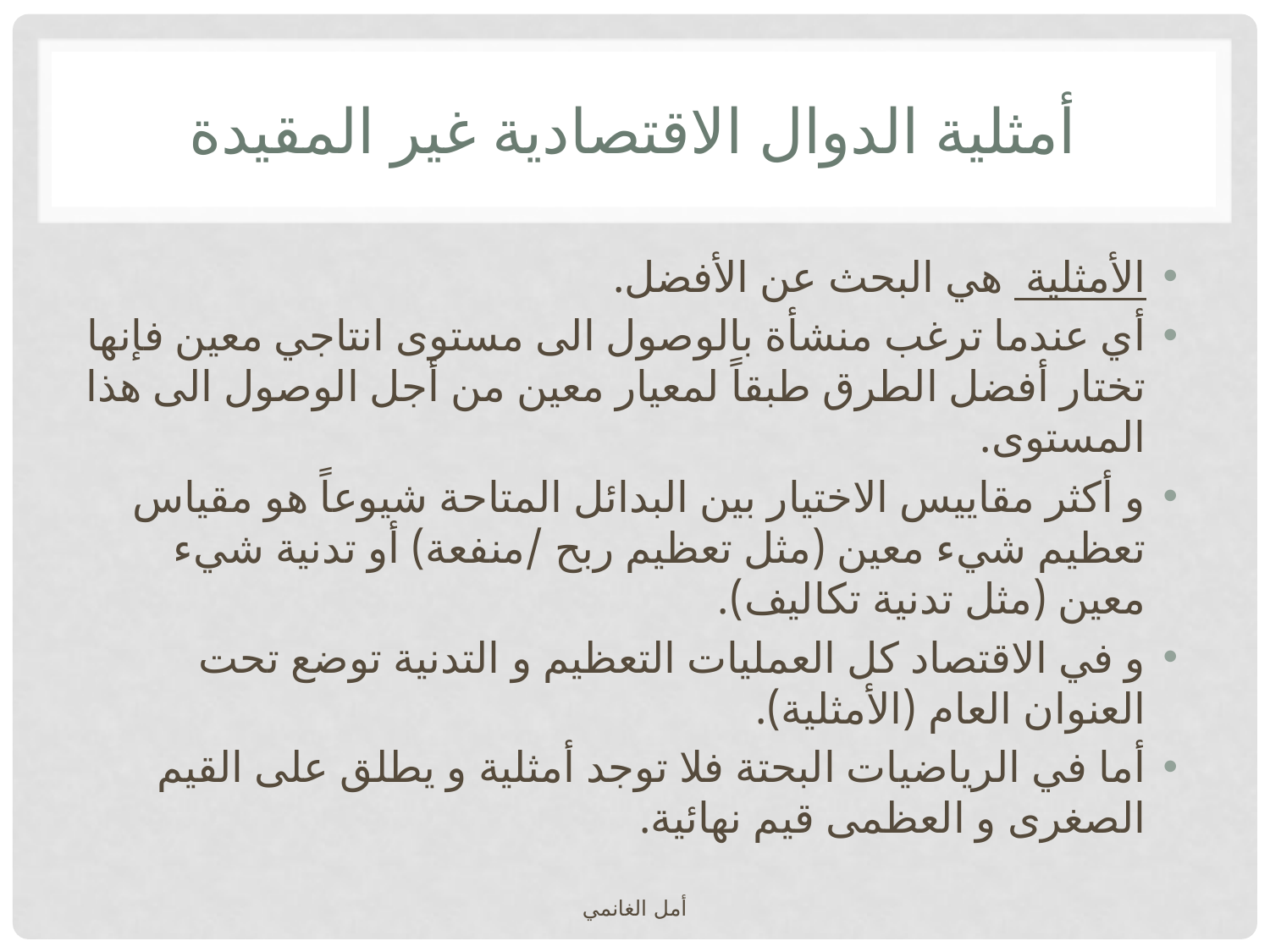

# أمثلية الدوال الاقتصادية غير المقيدة
الأمثلية  هي البحث عن الأفضل.
أي عندما ترغب منشأة بالوصول الى مستوى انتاجي معين فإنها تختار أفضل الطرق طبقاً لمعيار معين من أجل الوصول الى هذا المستوى.
و أكثر مقاييس الاختيار بين البدائل المتاحة شيوعاً هو مقياس تعظيم شيء معين (مثل تعظيم ربح /منفعة) أو تدنية شيء معين (مثل تدنية تكاليف).
و في الاقتصاد كل العمليات التعظيم و التدنية توضع تحت العنوان العام (الأمثلية).
أما في الرياضيات البحتة فلا توجد أمثلية و يطلق على القيم الصغرى و العظمى قيم نهائية.
أمل الغانمي